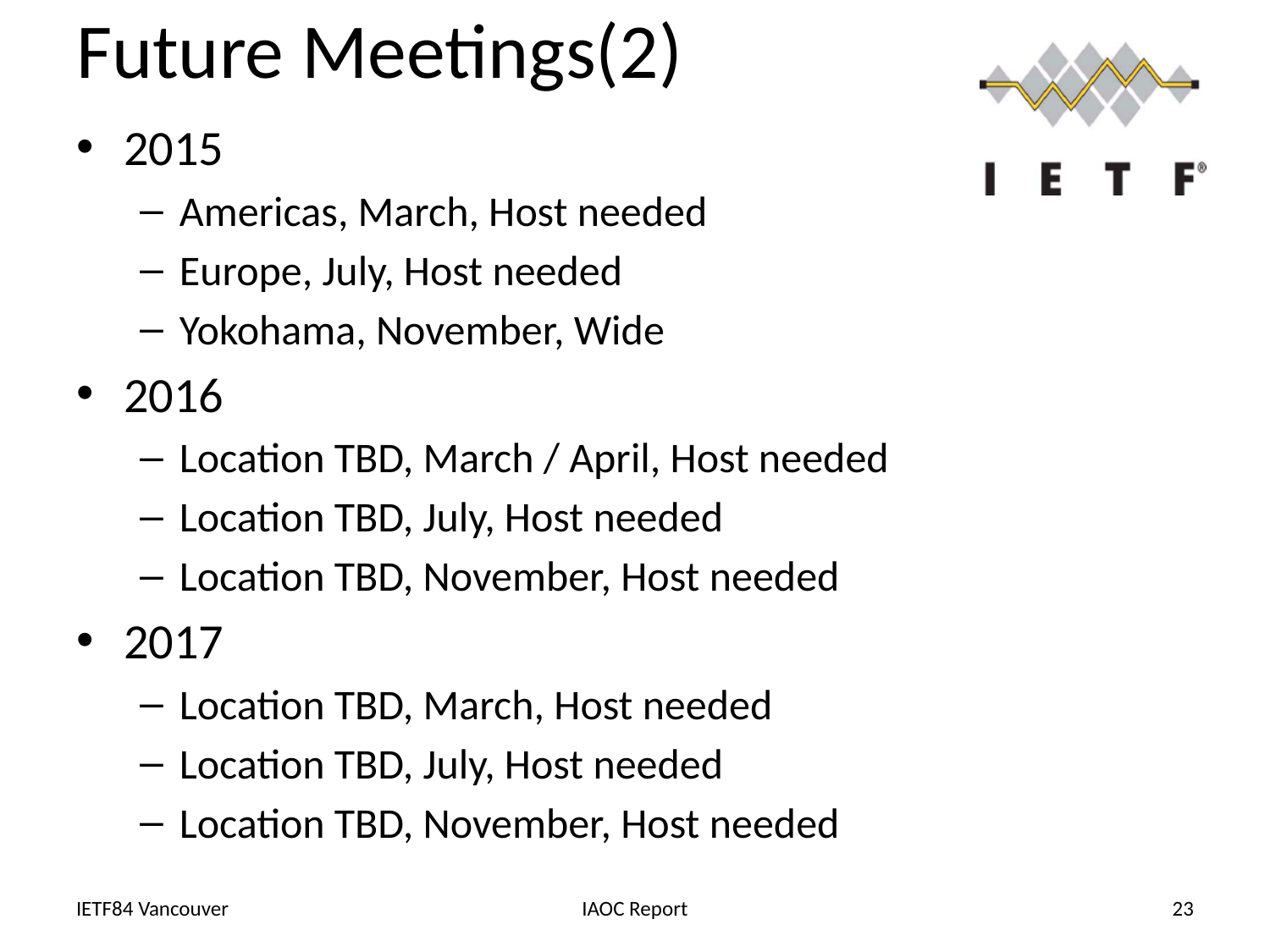

# Future Meetings(2)
2015
Americas, March, Host needed
Europe, July, Host needed
Yokohama, November, Wide
2016
Location TBD, March / April, Host needed
Location TBD, July, Host needed
Location TBD, November, Host needed
2017
Location TBD, March, Host needed
Location TBD, July, Host needed
Location TBD, November, Host needed
IETF84 Vancouver
IAOC Report
23